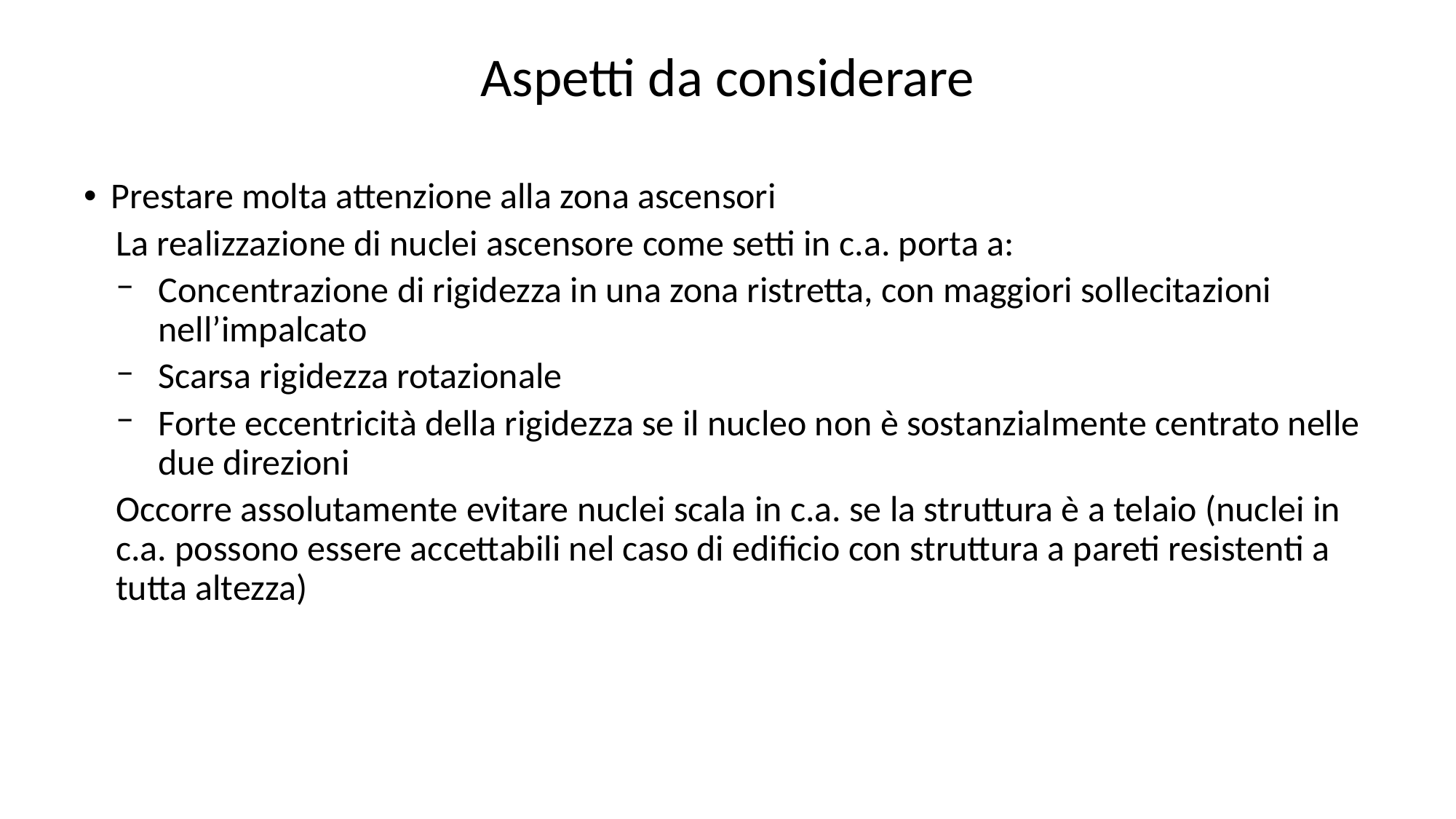

# Aspetti da considerare
Prestare molta attenzione alla zona ascensori
La realizzazione di nuclei ascensore come setti in c.a. porta a:
Concentrazione di rigidezza in una zona ristretta, con maggiori sollecitazioni nell’impalcato
Scarsa rigidezza rotazionale
Forte eccentricità della rigidezza se il nucleo non è sostanzialmente centrato nelle due direzioni
Occorre assolutamente evitare nuclei scala in c.a. se la struttura è a telaio (nuclei in c.a. possono essere accettabili nel caso di edificio con struttura a pareti resistenti a tutta altezza)